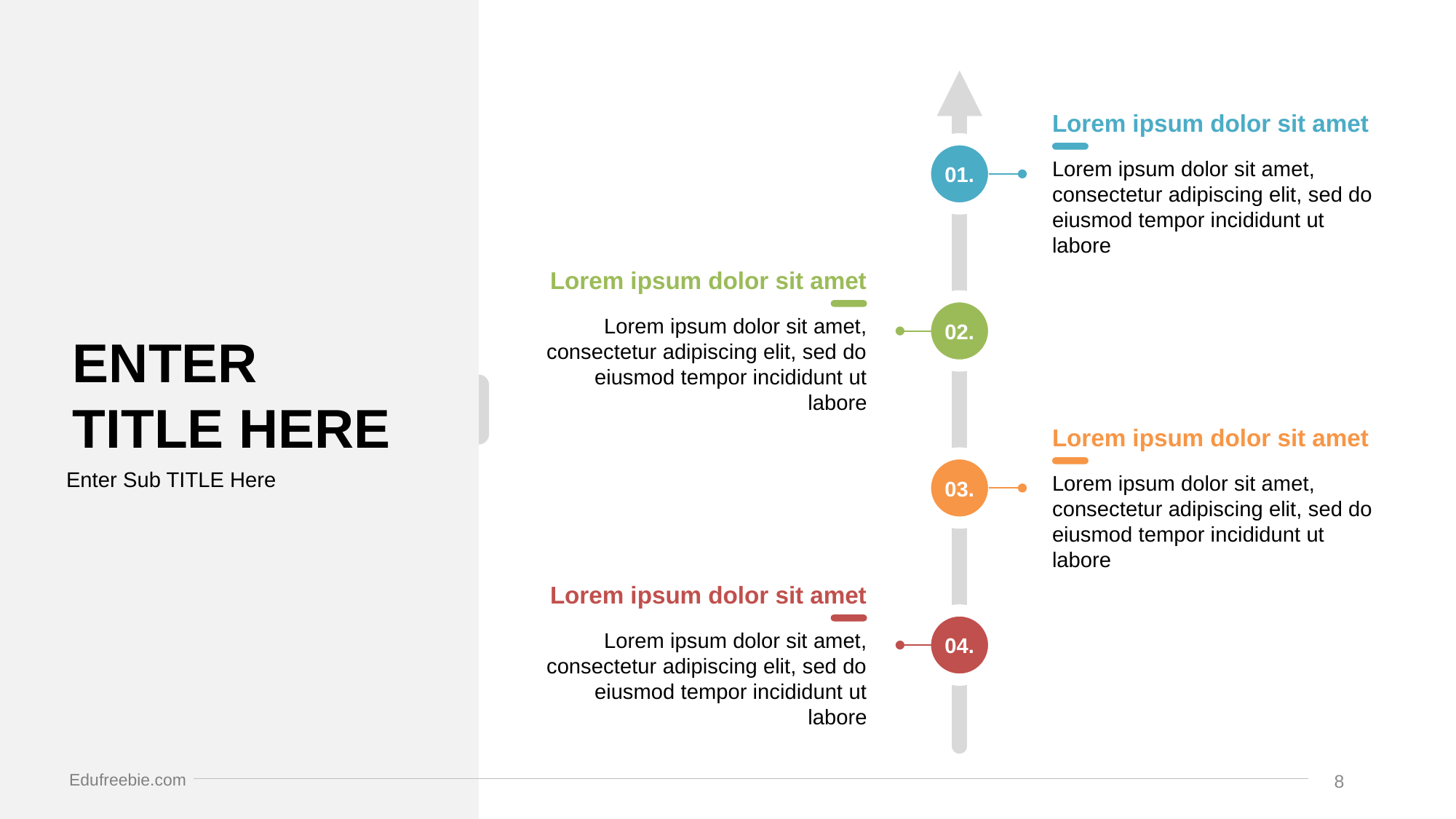

Lorem ipsum dolor sit amet
01.

Lorem ipsum dolor sit amet, consectetur adipiscing elit, sed do eiusmod tempor incididunt ut labore
Lorem ipsum dolor sit amet
02.

Lorem ipsum dolor sit amet, consectetur adipiscing elit, sed do eiusmod tempor incididunt ut labore
ENTER TITLE HERE
Enter Sub TITLE Here

Lorem ipsum dolor sit amet
03.

Lorem ipsum dolor sit amet, consectetur adipiscing elit, sed do eiusmod tempor incididunt ut labore
Lorem ipsum dolor sit amet
04.

Lorem ipsum dolor sit amet, consectetur adipiscing elit, sed do eiusmod tempor incididunt ut labore
8
Edufreebie.com